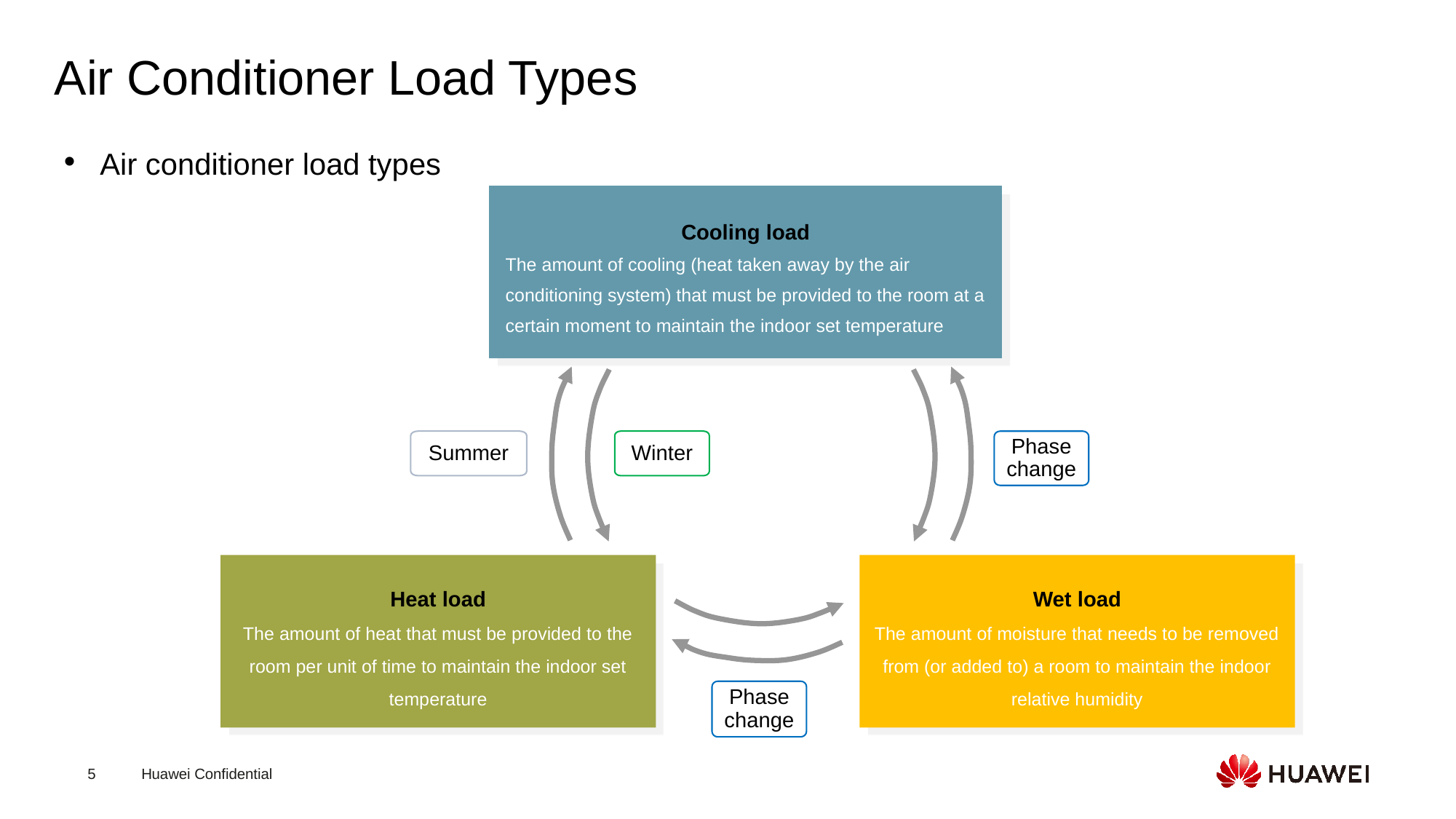

# Air Conditioner Load Types
Air conditioner load types
Cooling load
The amount of cooling (heat taken away by the air conditioning system) that must be provided to the room at a certain moment to maintain the indoor set temperature

Heat load
The amount of heat that must be provided to the room per unit of time to maintain the indoor set temperature
Wet load
The amount of moisture that needs to be removed from (or added to) a room to maintain the indoor relative humidity
Phase change
Summer
Winter
Phase change